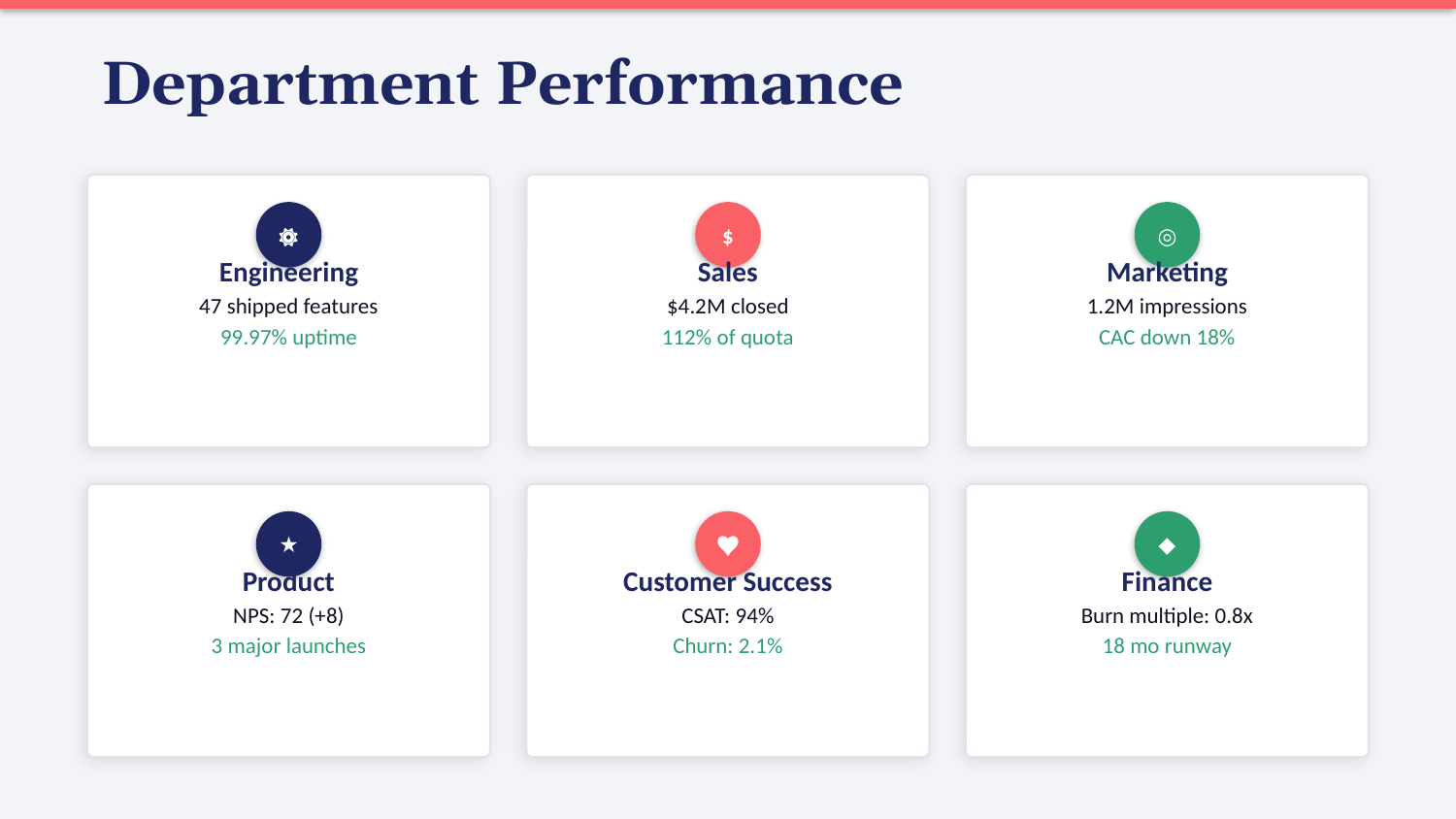

Department Performance

⚙

$

◎
Engineering
47 shipped features
99.97% uptime
Sales
$4.2M closed
112% of quota
Marketing
1.2M impressions
CAC down 18%

★

♥

◆
Product
NPS: 72 (+8)
3 major launches
Customer Success
CSAT: 94%
Churn: 2.1%
Finance
Burn multiple: 0.8x
18 mo runway